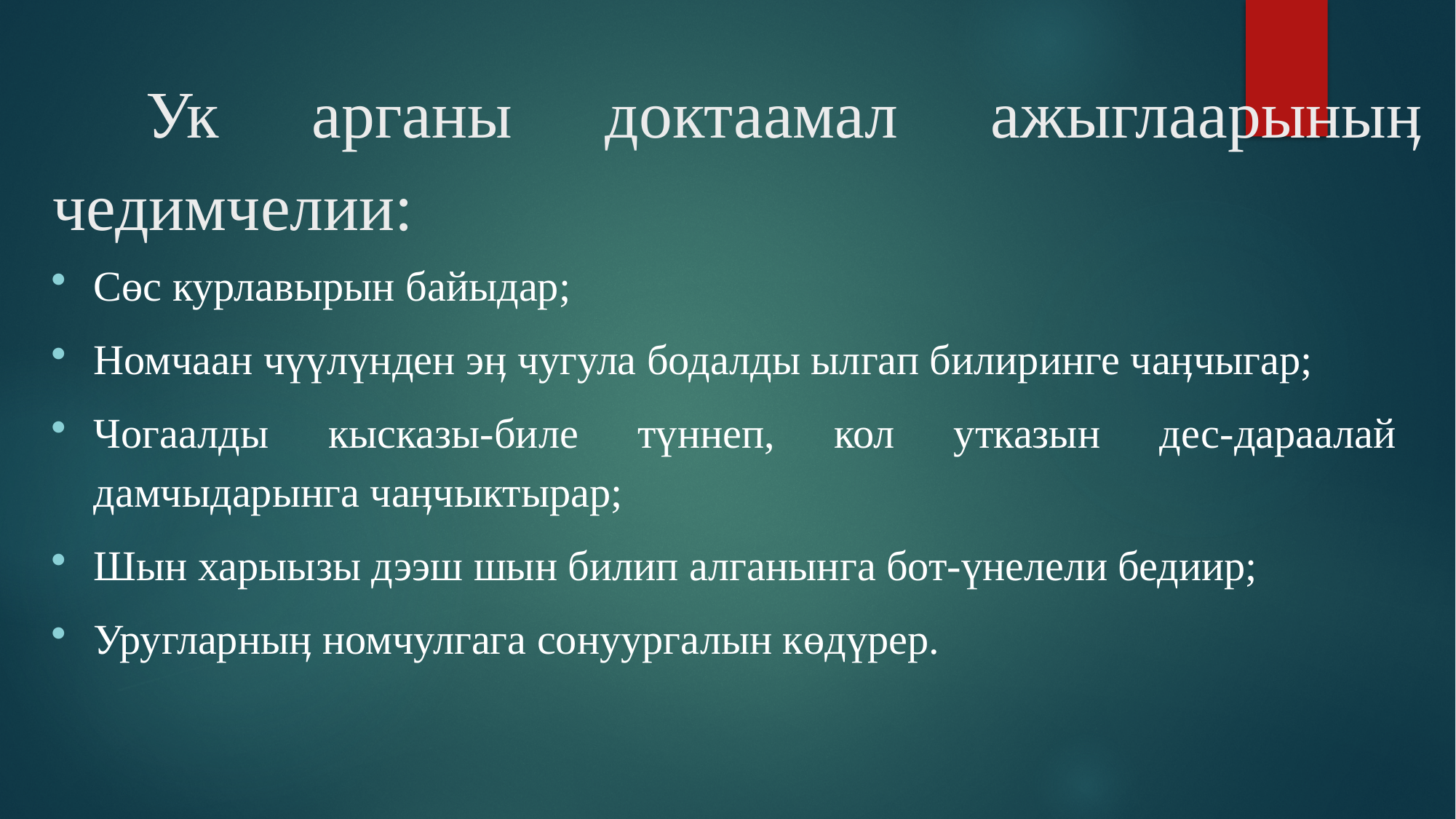

# Ук арганы доктаамал ажыглаарыныӊ чедимчелии:
Сөс курлавырын байыдар;
Номчаан чүүлүнден эӊ чугула бодалды ылгап билиринге чаӊчыгар;
Чогаалды кысказы-биле түннеп, кол утказын дес-дараалай дамчыдарынга чаӊчыктырар;
Шын харыызы дээш шын билип алганынга бот-үнелели бедиир;
Уругларныӊ номчулгага сонуургалын көдүрер.